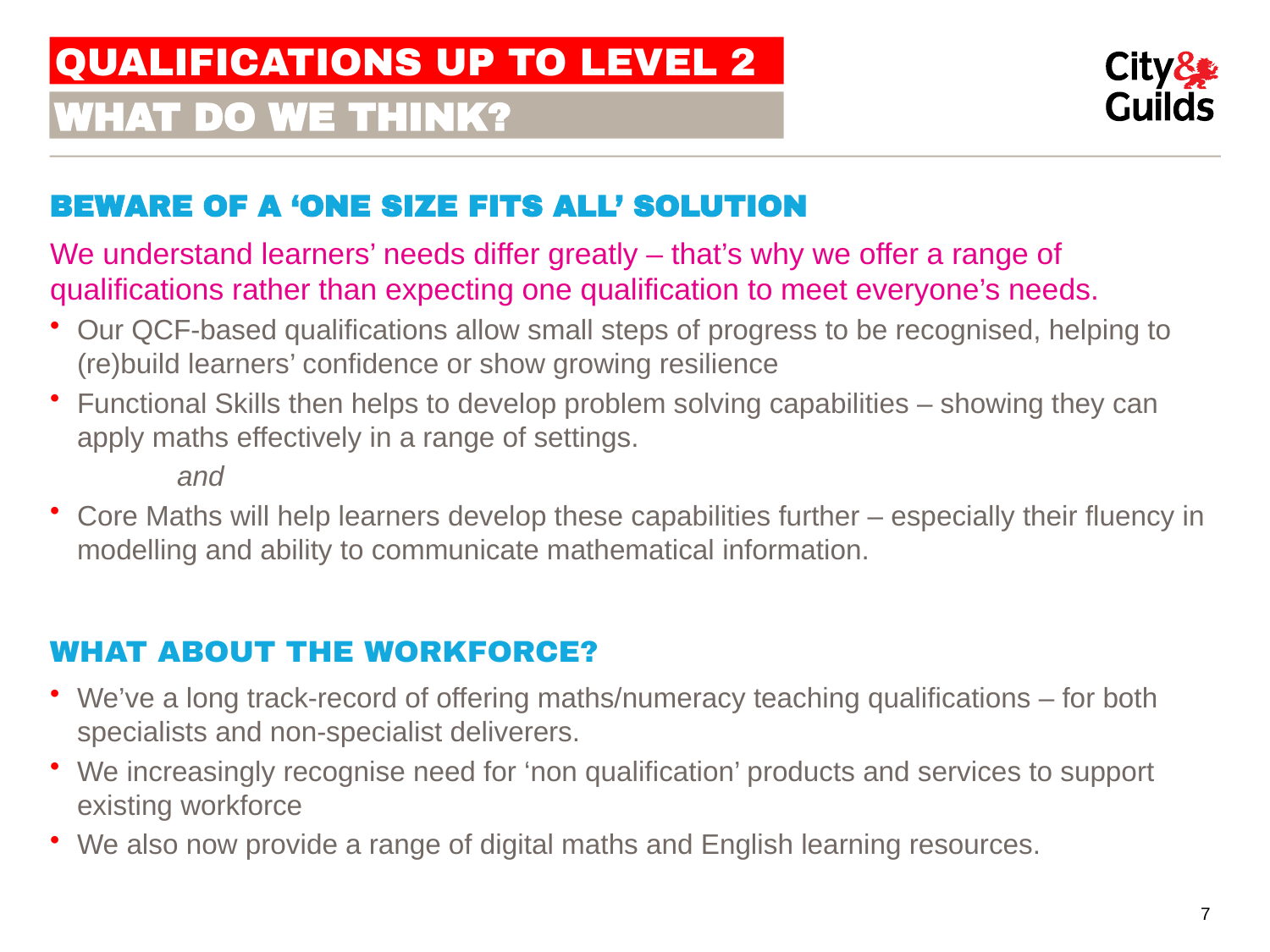

# QUALIFICATIONS UP TO LEVEL 2
WHAT DO WE THINK?
BEWARE OF A ‘ONE SIZE FITS ALL’ SOLUTION
We understand learners’ needs differ greatly – that’s why we offer a range of qualifications rather than expecting one qualification to meet everyone’s needs.
Our QCF-based qualifications allow small steps of progress to be recognised, helping to (re)build learners’ confidence or show growing resilience
Functional Skills then helps to develop problem solving capabilities – showing they can apply maths effectively in a range of settings.
	and
Core Maths will help learners develop these capabilities further – especially their fluency in modelling and ability to communicate mathematical information.

WHAT ABOUT THE WORKFORCE?
We’ve a long track-record of offering maths/numeracy teaching qualifications – for both specialists and non-specialist deliverers.
We increasingly recognise need for ‘non qualification’ products and services to support existing workforce
We also now provide a range of digital maths and English learning resources.